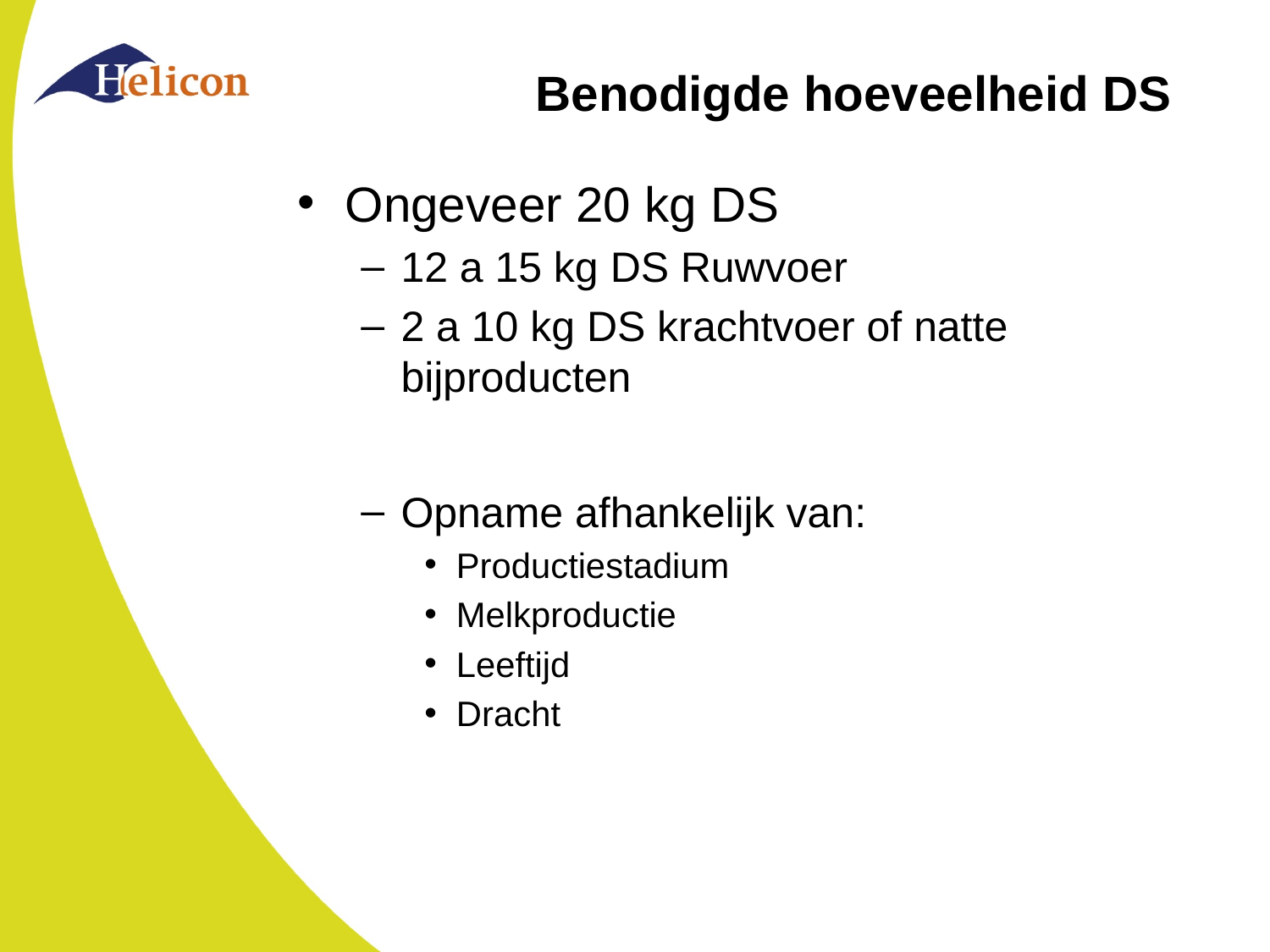

# Benodigde hoeveelheid DS
Ongeveer 20 kg DS
12 a 15 kg DS Ruwvoer
2 a 10 kg DS krachtvoer of natte bijproducten

Opname afhankelijk van:
Productiestadium
Melkproductie
Leeftijd
Dracht